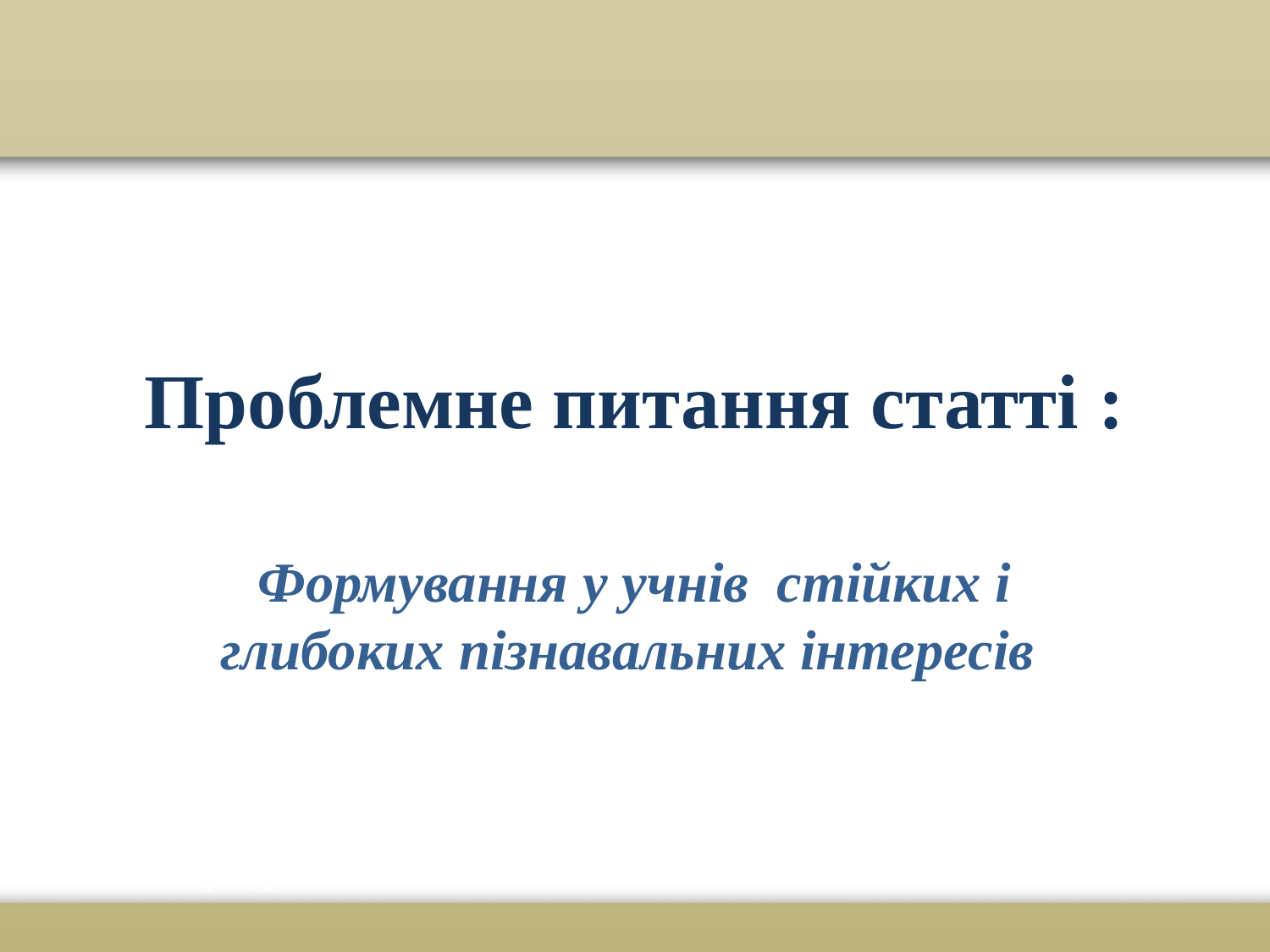

# Проблемне питання статті :
Формування у учнів  стійких і глибоких пізнавальних інтересів